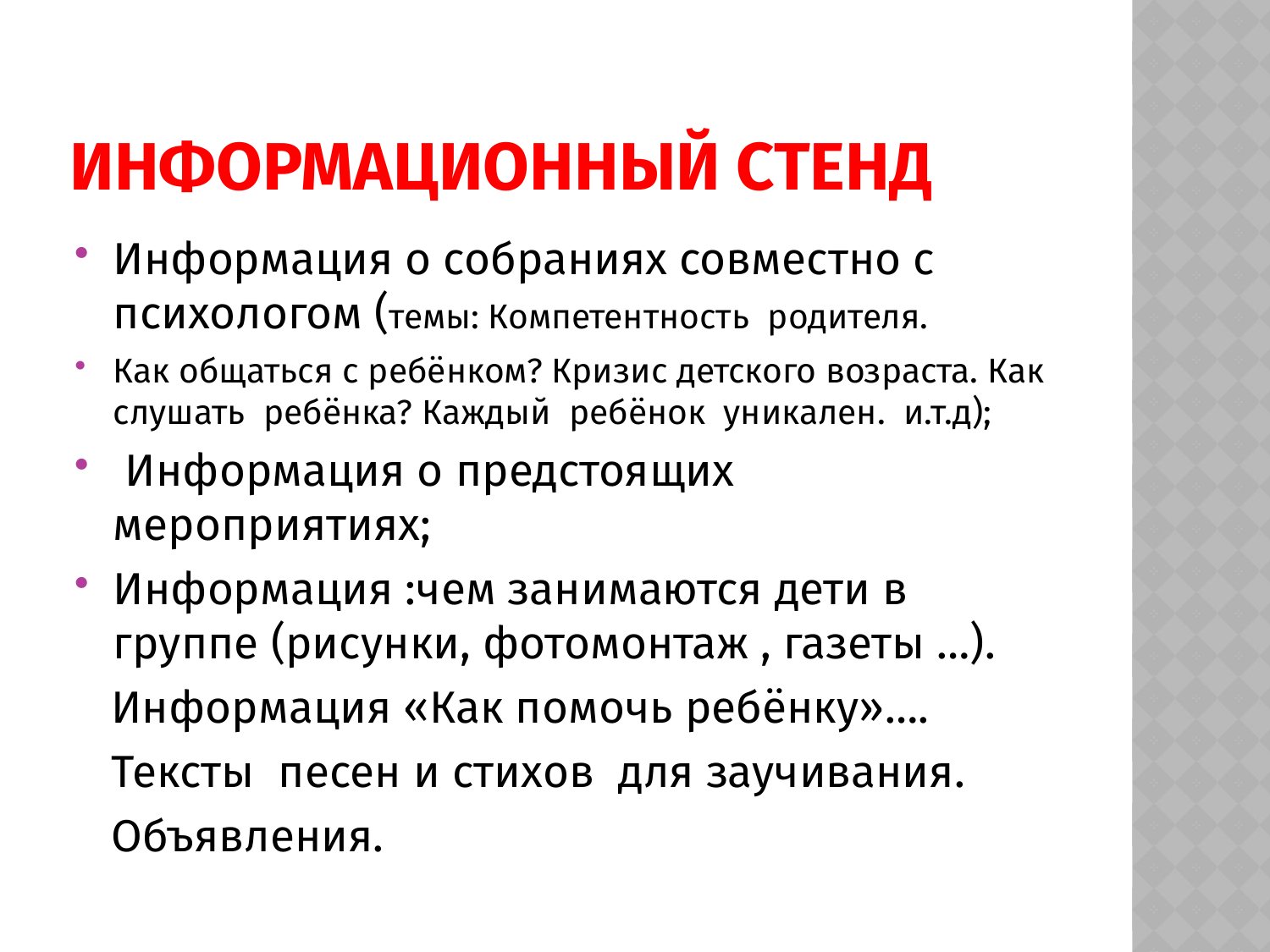

# Информационный стенд
Информация о собраниях совместно с психологом (темы: Компетентность  родителя.
Как общаться с ребёнком? Кризис детского возраста. Как  слушать  ребёнка? Каждый  ребёнок  уникален.  и.т.д);
 Информация о предстоящих мероприятиях;
Информация :чем занимаются дети в      группе (рисунки, фотомонтаж , газеты …).
   Информация «Как помочь ребёнку»….
   Тексты  песен и стихов  для заучивания.
   Объявления.